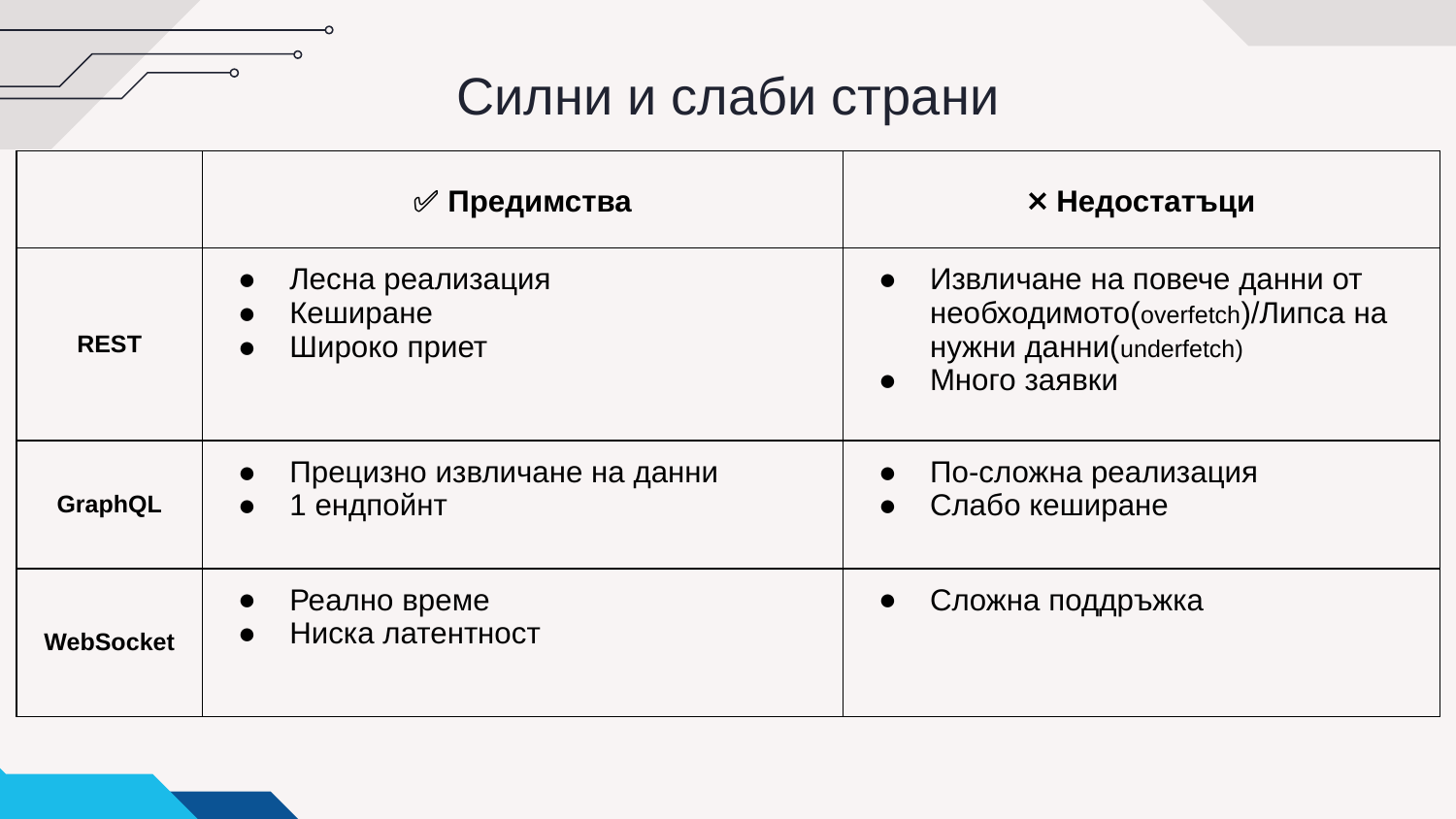

# Силни и слаби страни
|  | ✅ Предимства | ❌ Недостатъци |
| --- | --- | --- |
| REST | Лесна реализация Кеширане Широко приет | Извличане на повече данни от необходимото(overfetch)/Липса на нужни данни(underfetch) Много заявки |
| GraphQL | Прецизно извличане на данни 1 ендпойнт | По-сложна реализация Слабо кеширане |
| WebSocket | Реално време Ниска латентност | Сложна поддръжка |